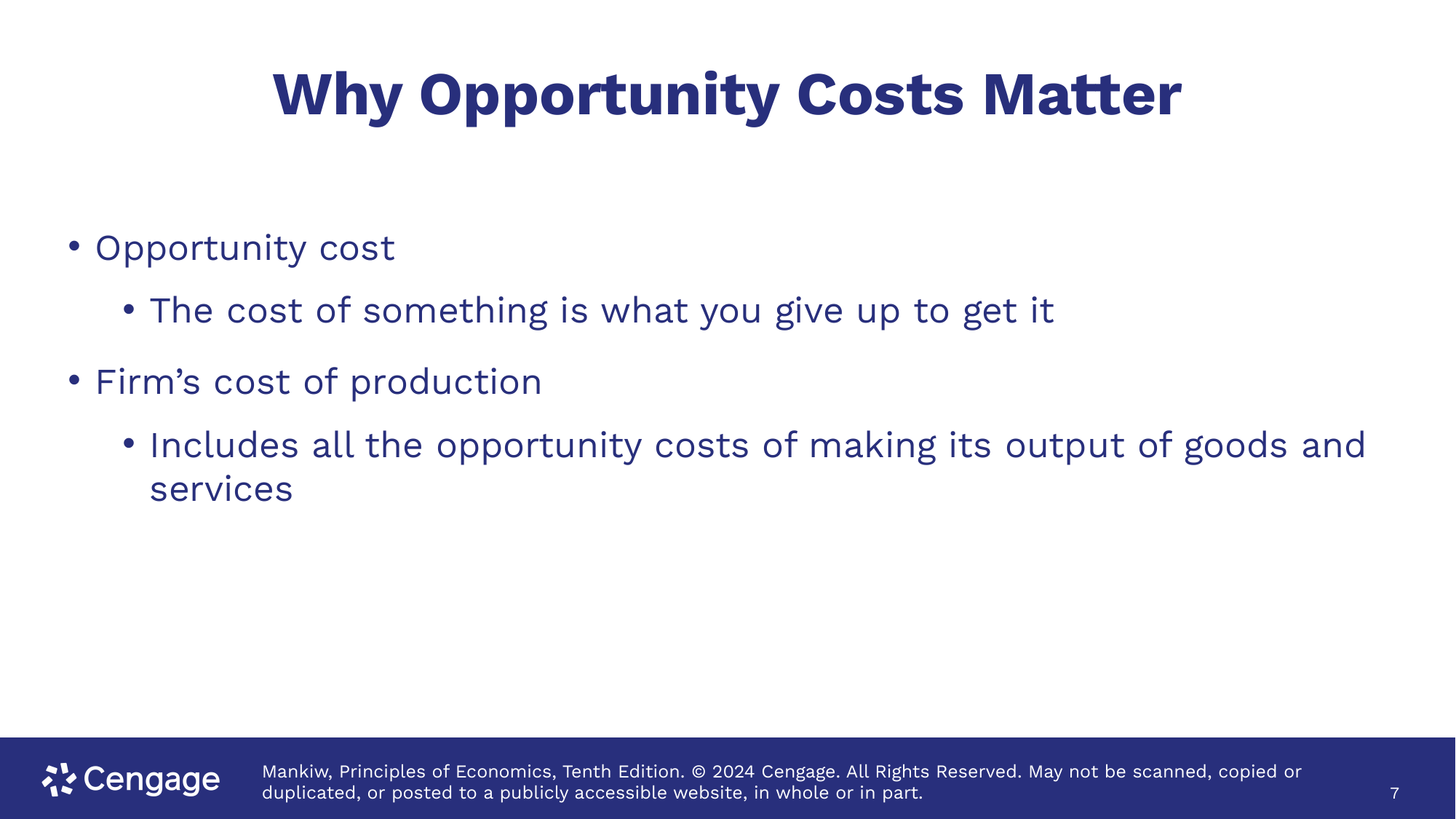

# Why Opportunity Costs Matter
Opportunity cost
The cost of something is what you give up to get it
Firm’s cost of production
Includes all the opportunity costs of making its output of goods and services